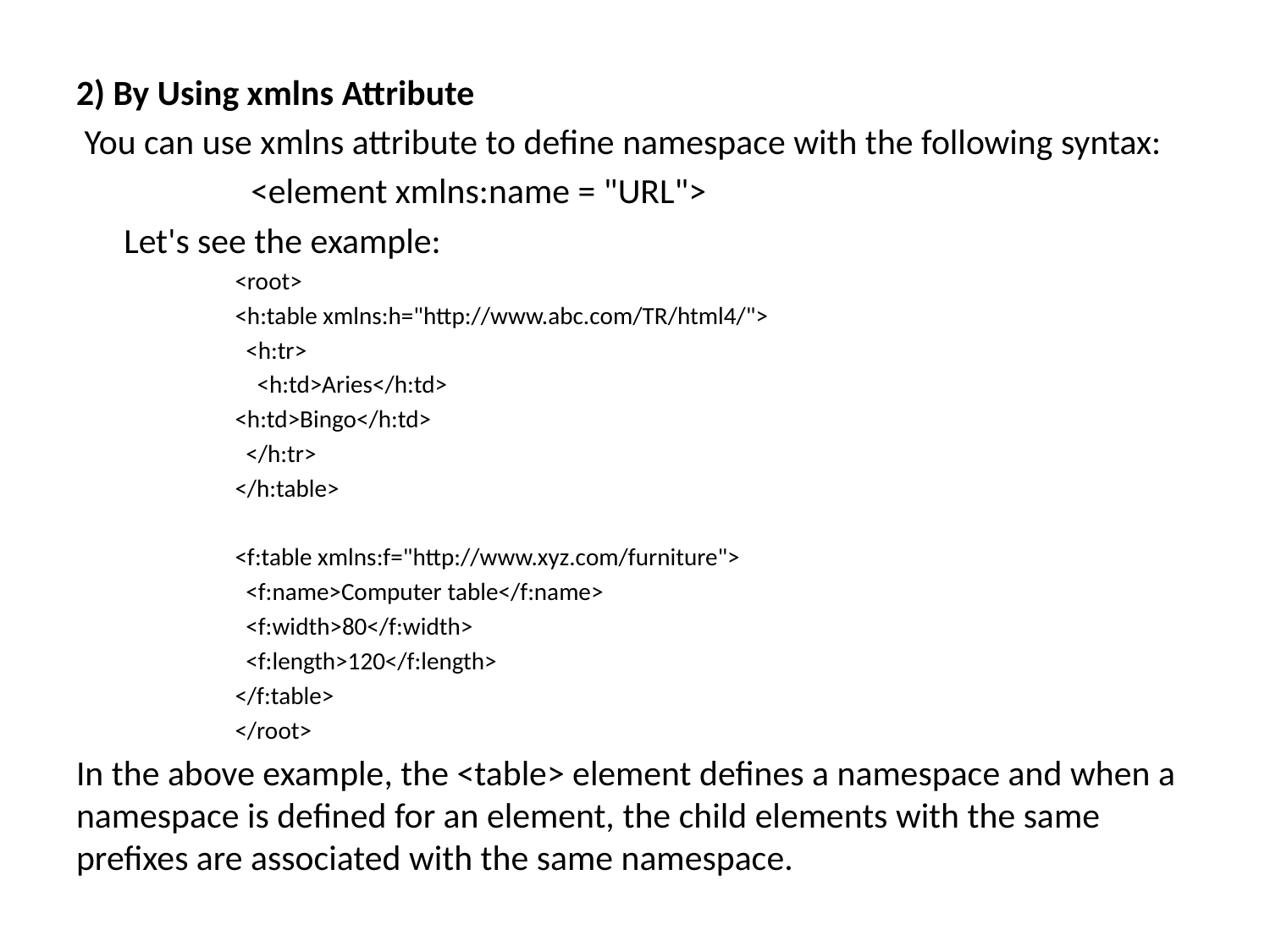

2) By Using xmlns Attribute
 You can use xmlns attribute to define namespace with the following syntax:
		<element xmlns:name = "URL">
	Let's see the example:
	<root>
	<h:table xmlns:h="http://www.abc.com/TR/html4/">
	  <h:tr>
	    <h:td>Aries</h:td>
    	<h:td>Bingo</h:td>
	  </h:tr>
	</h:table>

	<f:table xmlns:f="http://www.xyz.com/furniture">
	  <f:name>Computer table</f:name>
	  <f:width>80</f:width>
	  <f:length>120</f:length>
	</f:table>
	</root>
In the above example, the <table> element defines a namespace and when a namespace is defined for an element, the child elements with the same prefixes are associated with the same namespace.